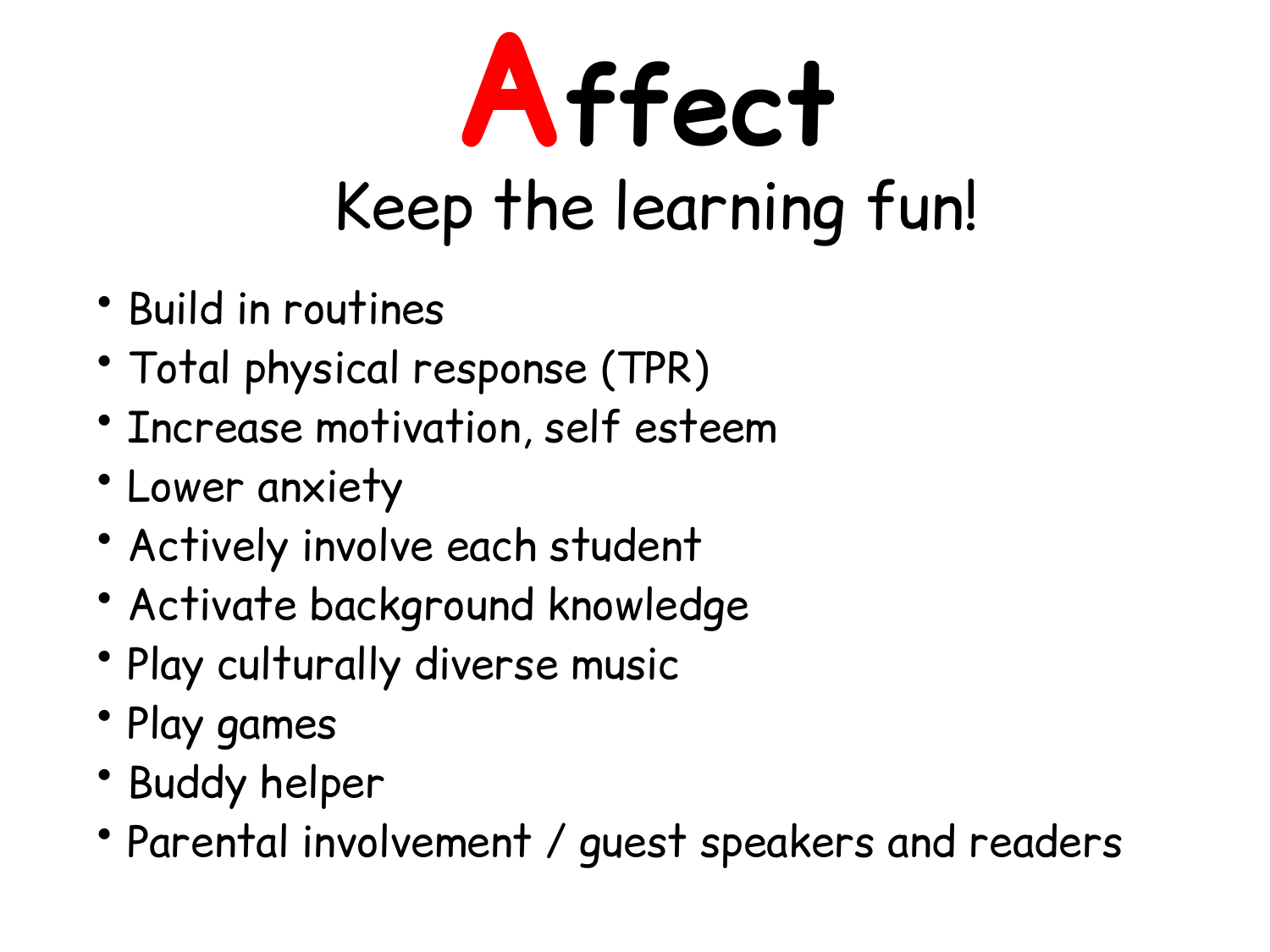

# Affect
Keep the learning fun!

Build in routines
Total physical response (TPR)
Increase motivation, self esteem
Lower anxiety
Actively involve each student
Activate background knowledge
Play culturally diverse music
Play games
Buddy helper
Parental involvement / guest speakers and readers